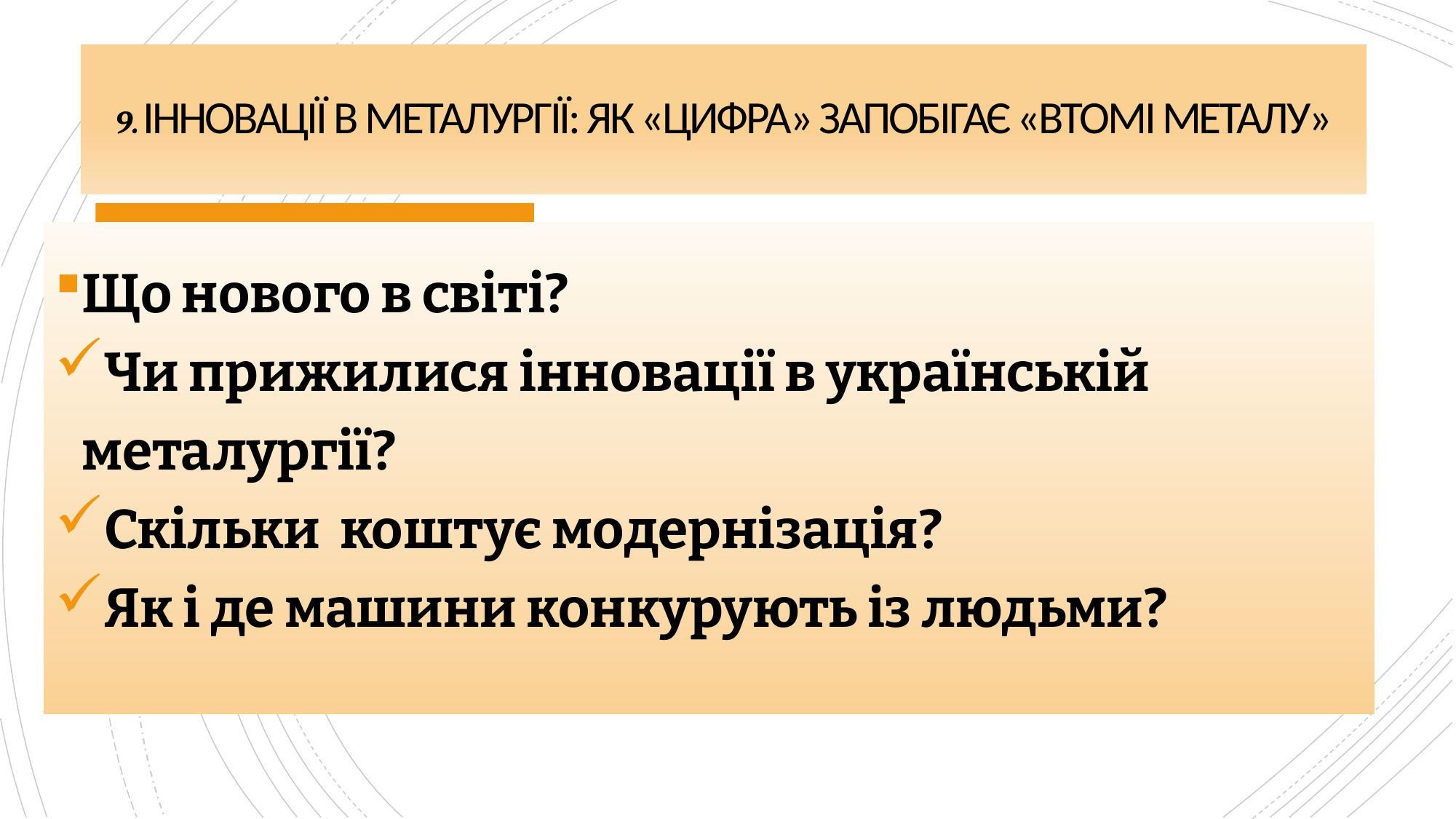

# 9. ІННОВАЦІЇ В МЕТАЛУРГІЇ: ЯК «ЦИФРА» ЗАПОБІГАЄ «ВТОМІ МЕТАЛУ»
Що нового в світі?
Чи прижилися інновації в українській металургії?
Скільки  коштує модернізація?
Як і де машини конкурують із людьми?